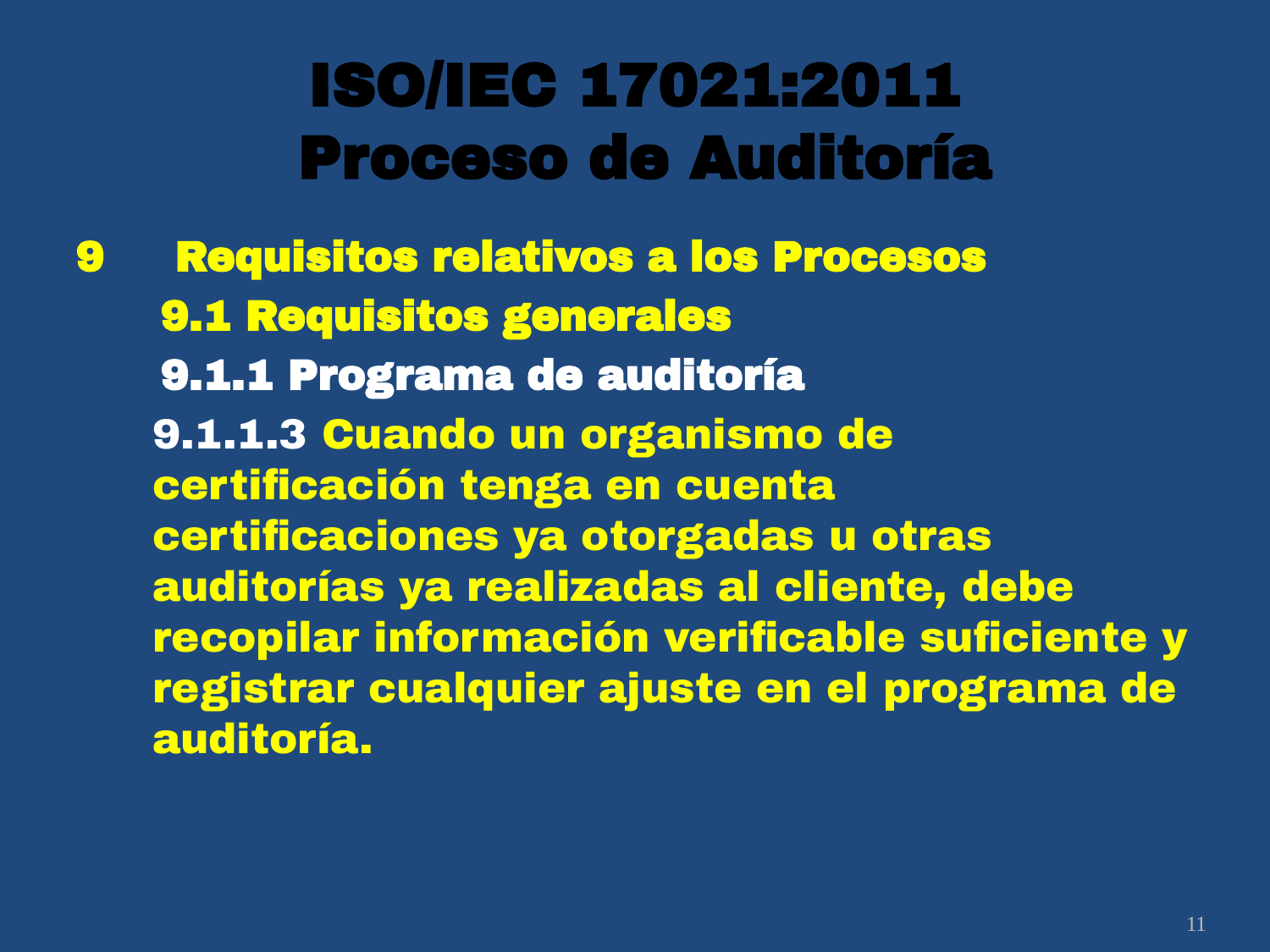

# ISO/IEC 17021:2011 Proceso de Auditoría
9	 Requisitos relativos a los Procesos
	9.1 Requisitos generales
	9.1.1 Programa de auditoría
	9.1.1.3 Cuando un organismo de certificación tenga en cuenta certificaciones ya otorgadas u otras auditorías ya realizadas al cliente, debe recopilar información verificable suficiente y registrar cualquier ajuste en el programa de auditoría.
11